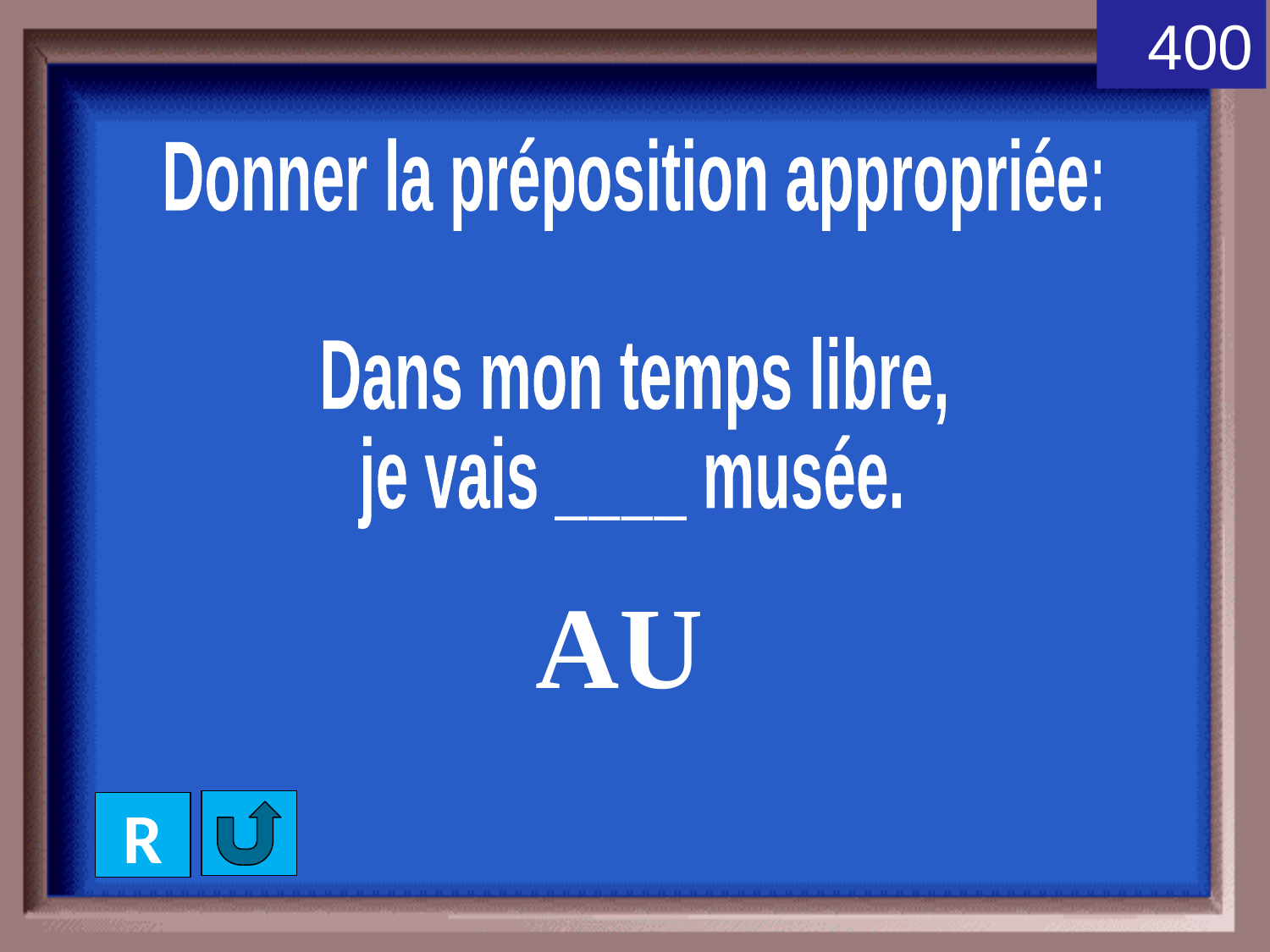

400
Donner la préposition appropriée:

Dans mon temps libre,
je vais ____ musée.
AU

R